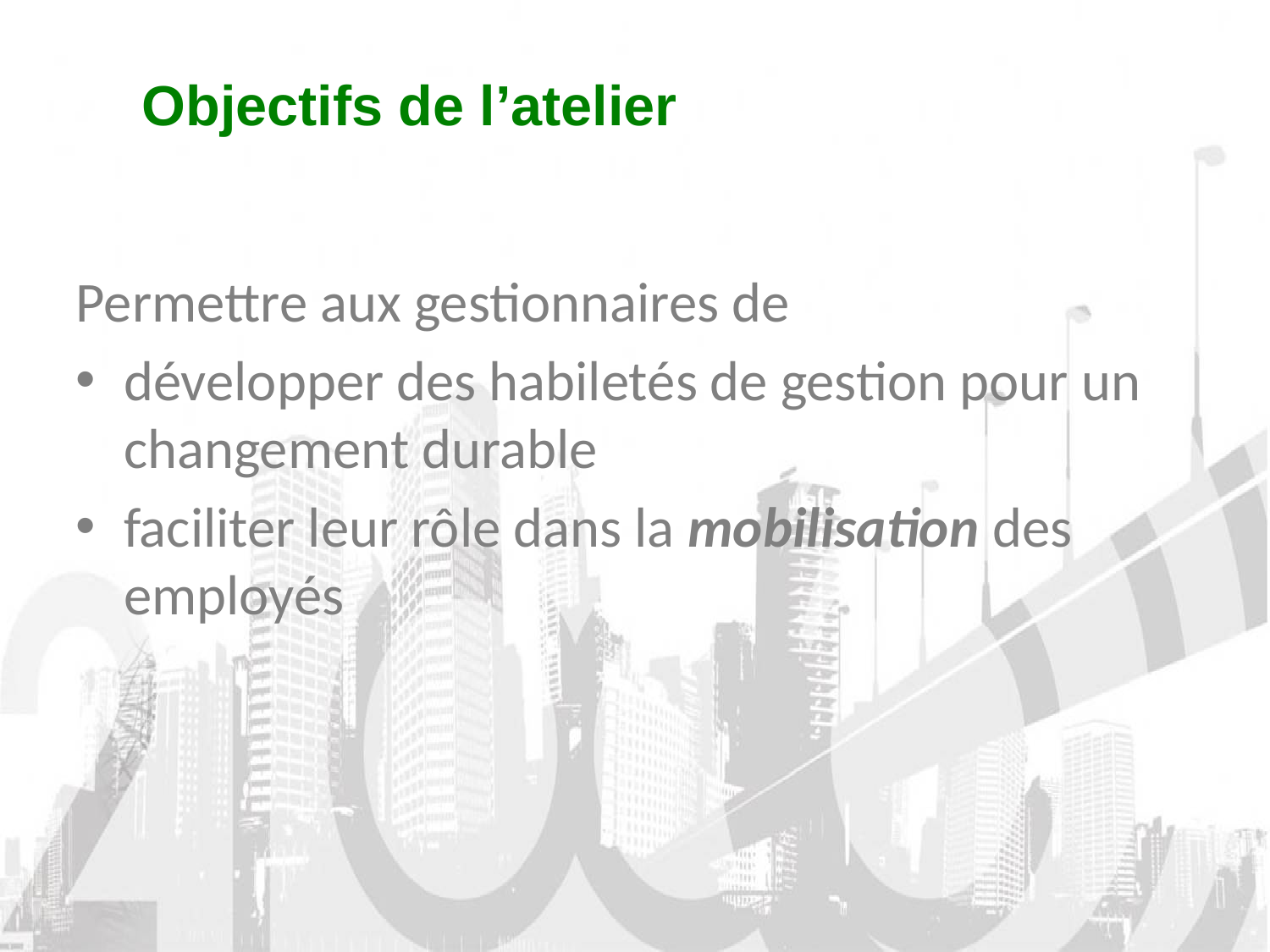

Objectifs de l’atelier

Permettre aux gestionnaires de
développer des habiletés de gestion pour un changement durable
faciliter leur rôle dans la mobilisation des employés